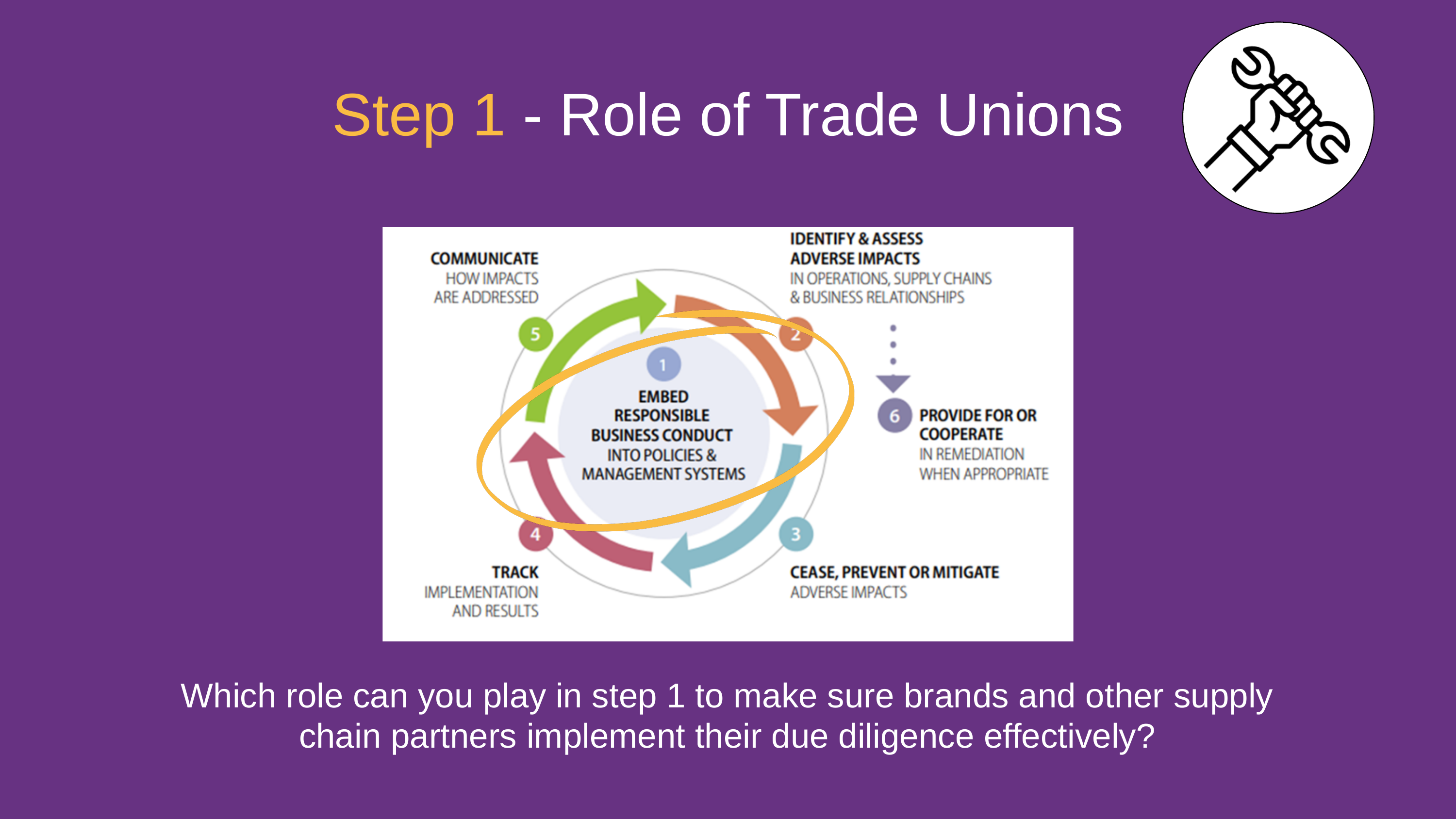

Step 1 - Role of Trade Unions

Which role can you play in step 1 to make sure brands and other supply chain partners implement their due diligence effectively?